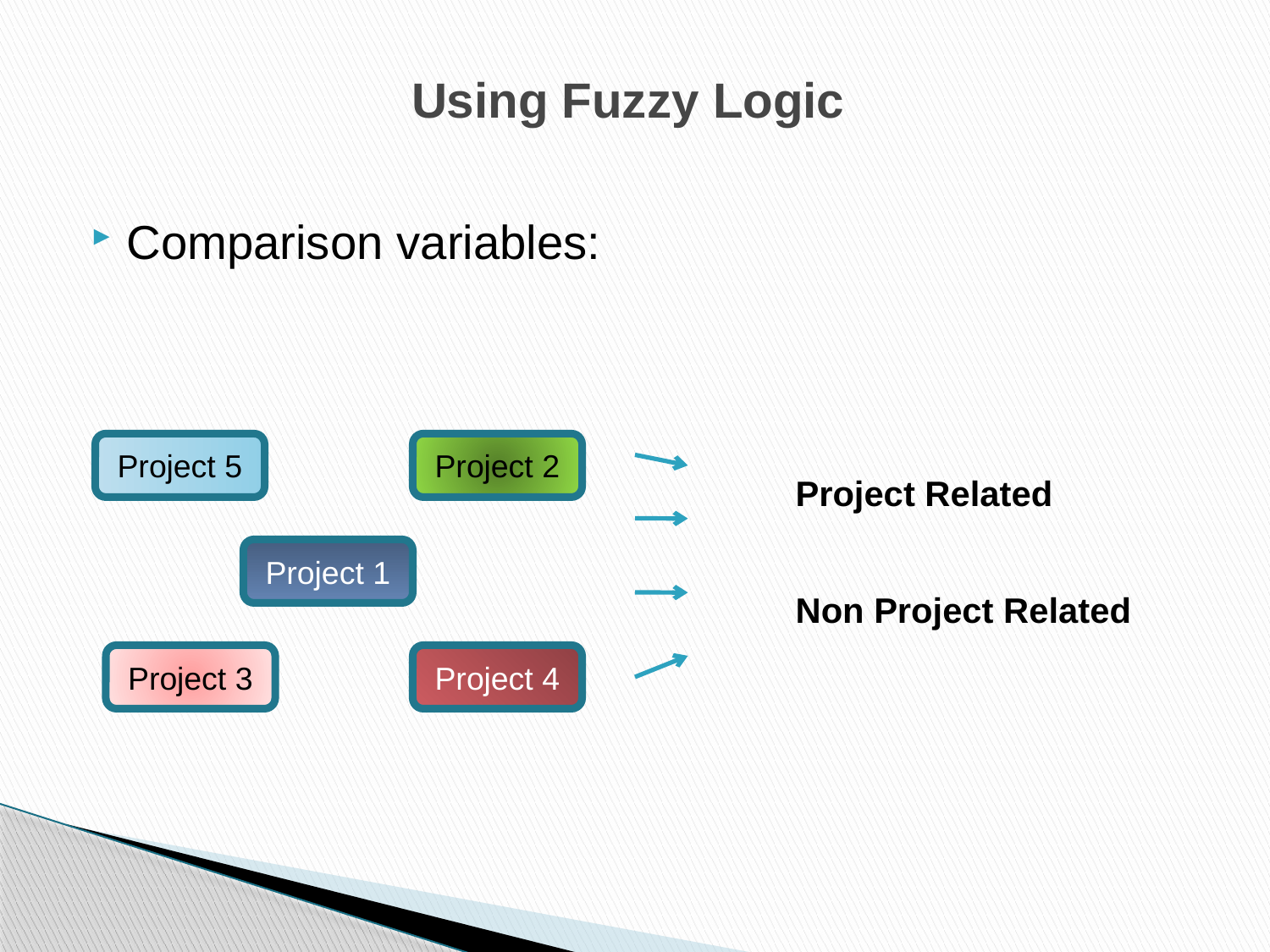

Using Fuzzy Logic
Comparison variables:

Project 5
Project 2
Project Related
Project 1
Non Project Related
Project 3
Project 4